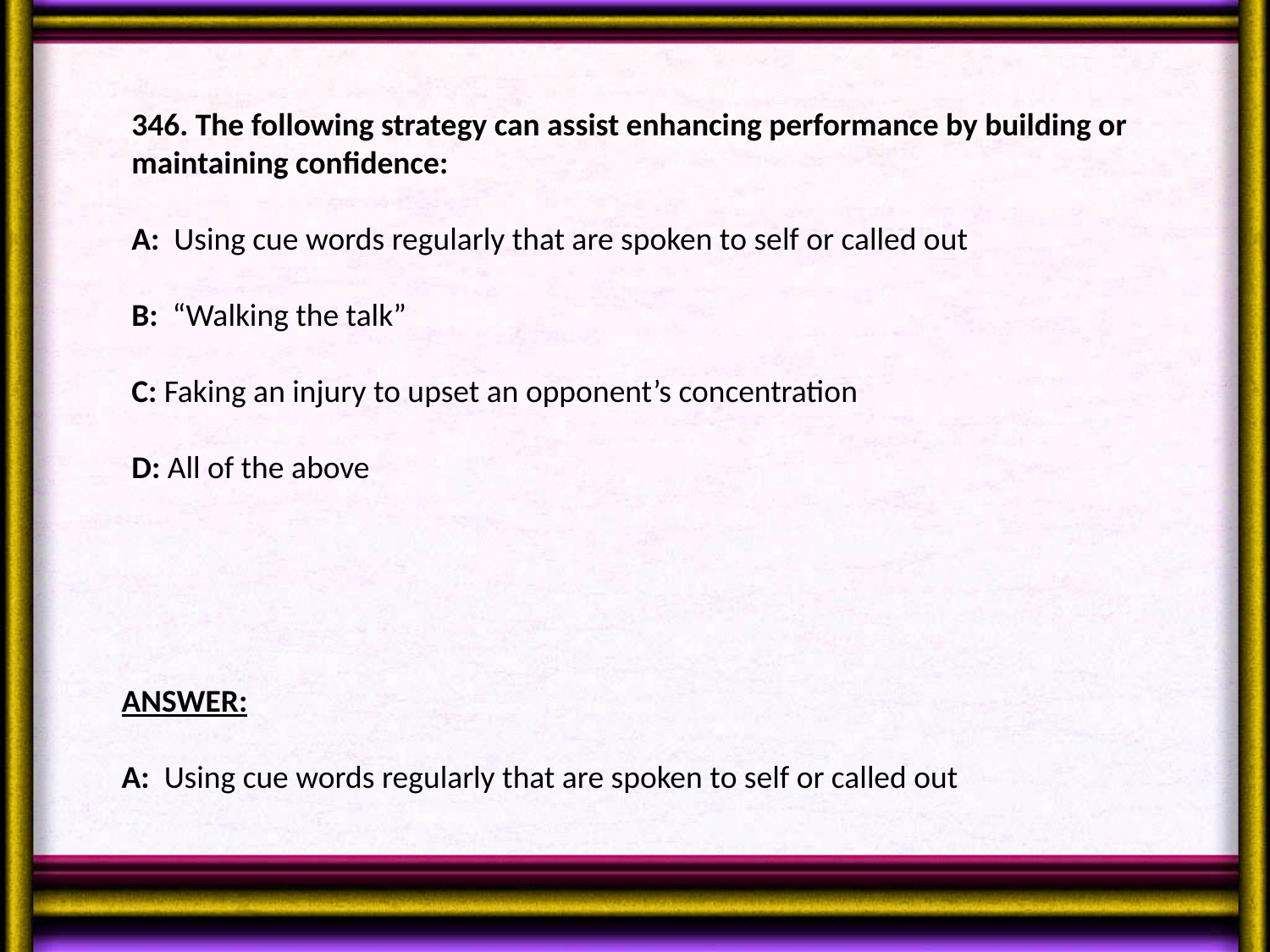

346. The following strategy can assist enhancing performance by building or maintaining confidence:

A:  Using cue words regularly that are spoken to self or called out

B:  “Walking the talk”

C: Faking an injury to upset an opponent’s concentration

D: All of the above

ANSWER:

A:  Using cue words regularly that are spoken to self or called out